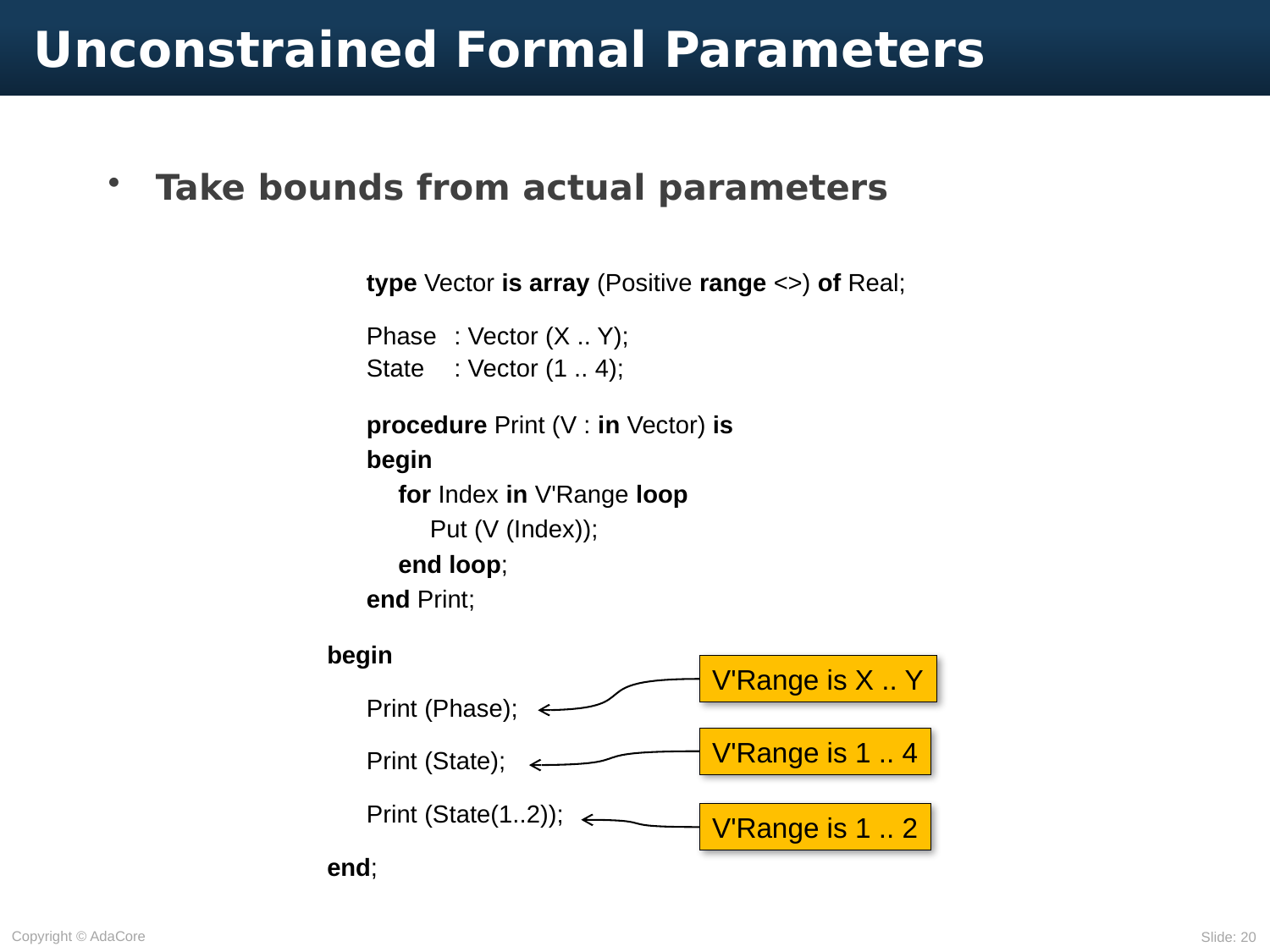

# Unconstrained Formal Parameters
Take bounds from actual parameters
	type Vector is array (Positive range <>) of Real;

	Phase	: Vector (X .. Y);
	State		: Vector (1 .. 4);

	procedure Print (V : in Vector) is
	begin
		for Index in V'Range loop
			Put (V (Index));
		end loop;
	end Print;

begin

	Print (Phase);

	Print (State);

	Print (State(1..2));

end;
V'Range is X .. Y

V'Range is 1 .. 4

V'Range is 1 .. 2